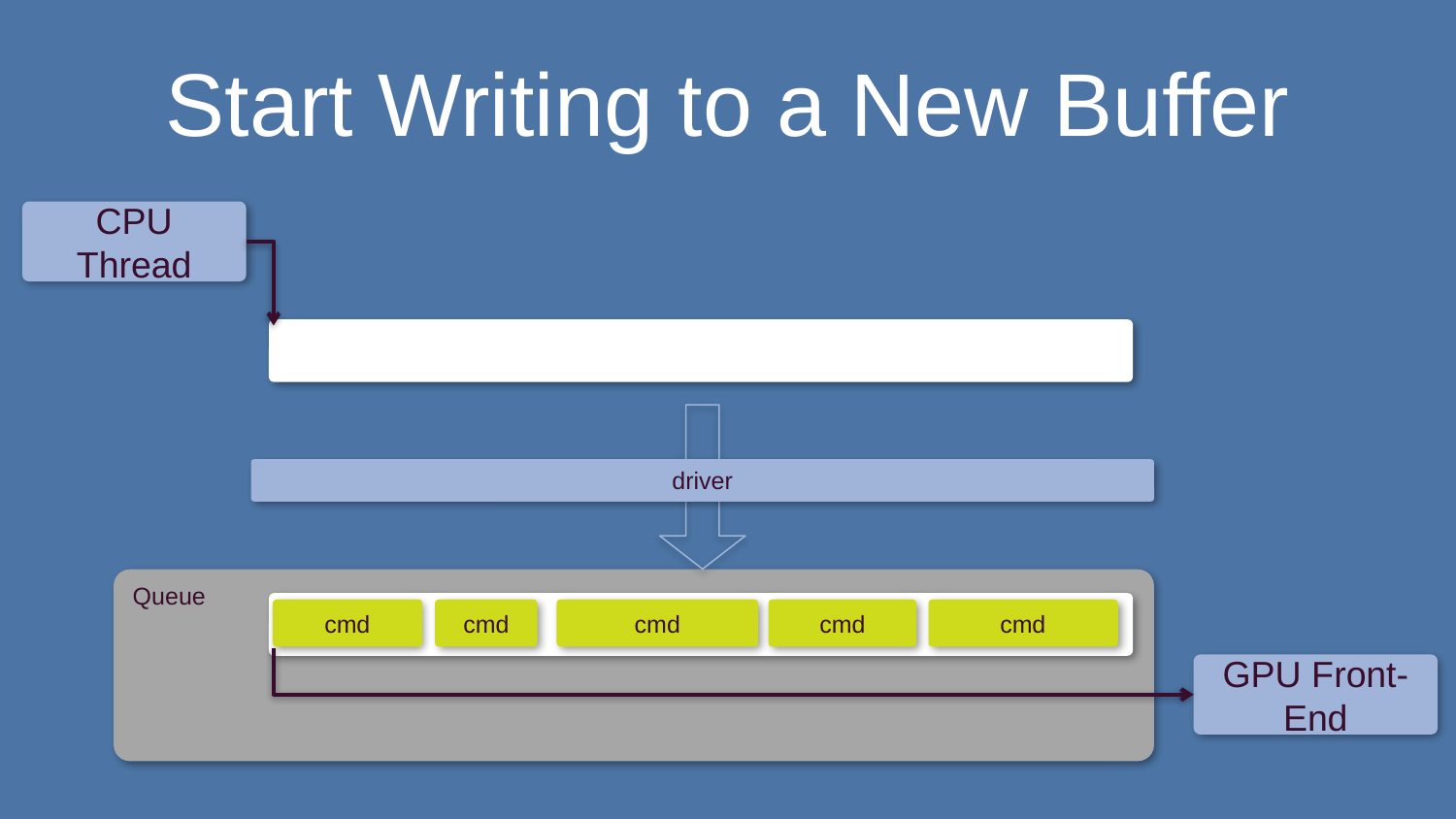

# Start Writing to a New Buffer
CPU Thread

driver
Queue

cmd
cmd
cmd
cmd
cmd

GPU Front-End